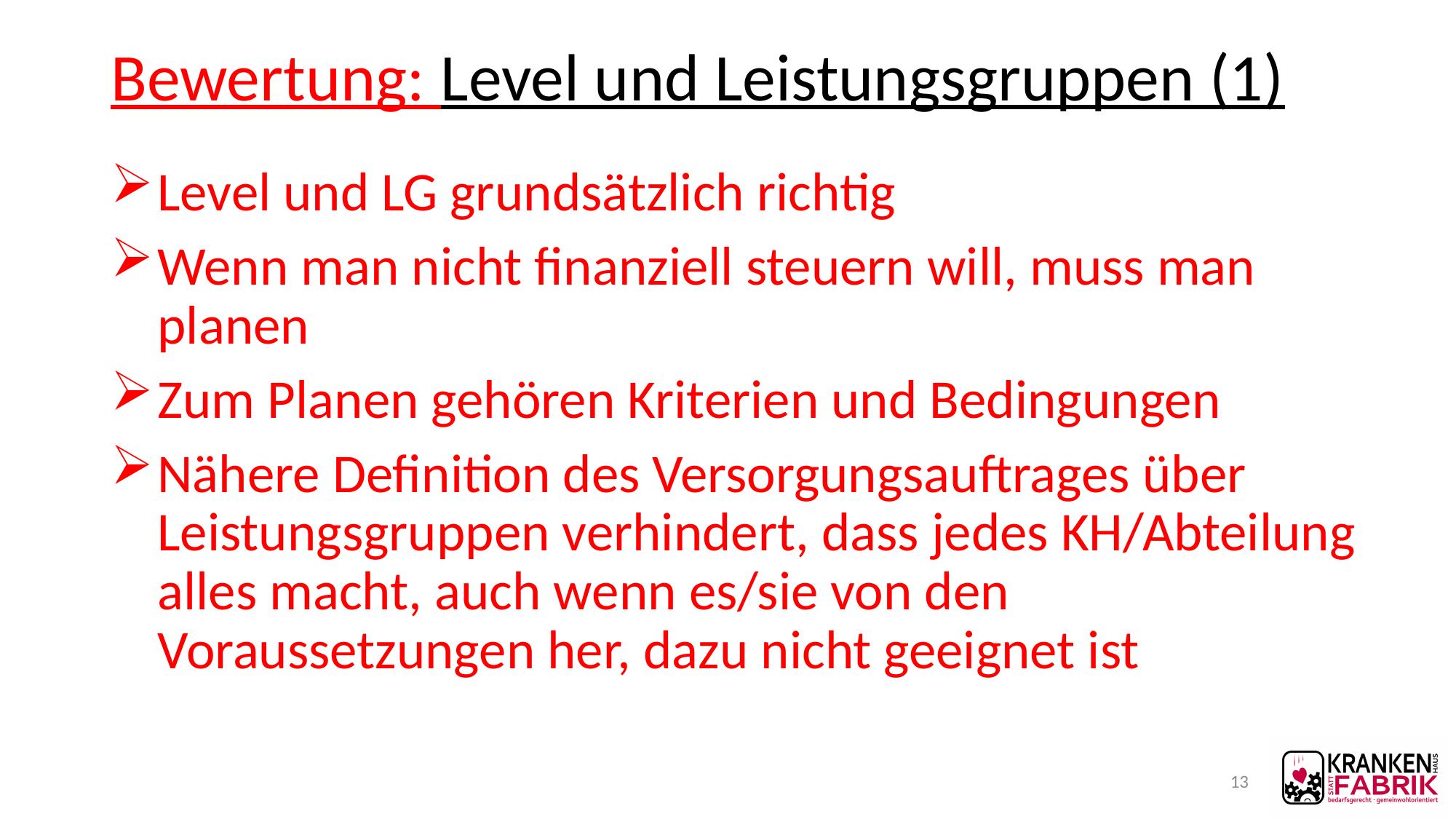

# Bewertung: Level und Leistungsgruppen (1)
Level und LG grundsätzlich richtig
Wenn man nicht finanziell steuern will, muss man planen
Zum Planen gehören Kriterien und Bedingungen
Nähere Definition des Versorgungsauftrages über Leistungsgruppen verhindert, dass jedes KH/Abteilung alles macht, auch wenn es/sie von den Voraussetzungen her, dazu nicht geeignet ist
13